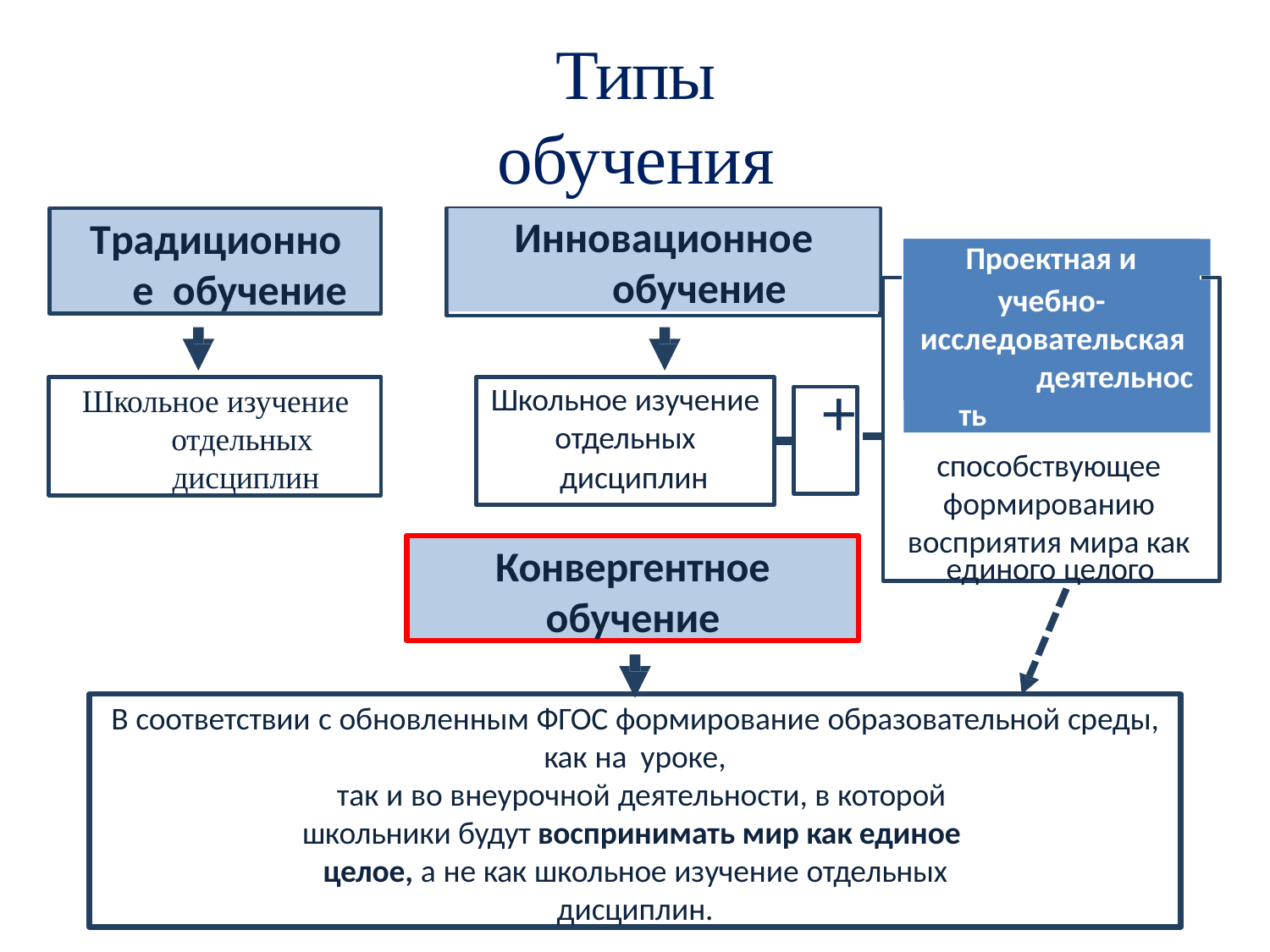

# Типы обучения

Традиционное  обучение
Инновационное  обучение

Проектная и

учебно-  исследовательская
деятельность

+	средство,
способствующее
формированию
восприятия мира как
Школьное изучение отдельных  дисциплин

Школьное изучение
отдельных

дисциплин
Конвергентное
обучение
единого целого

В соответствии с обновленным ФГОС формирование образовательной среды, как на уроке,
так и во внеурочной деятельности, в которой  школьники будут воспринимать мир как единое  целое, а не как школьное изучение отдельных дисциплин.